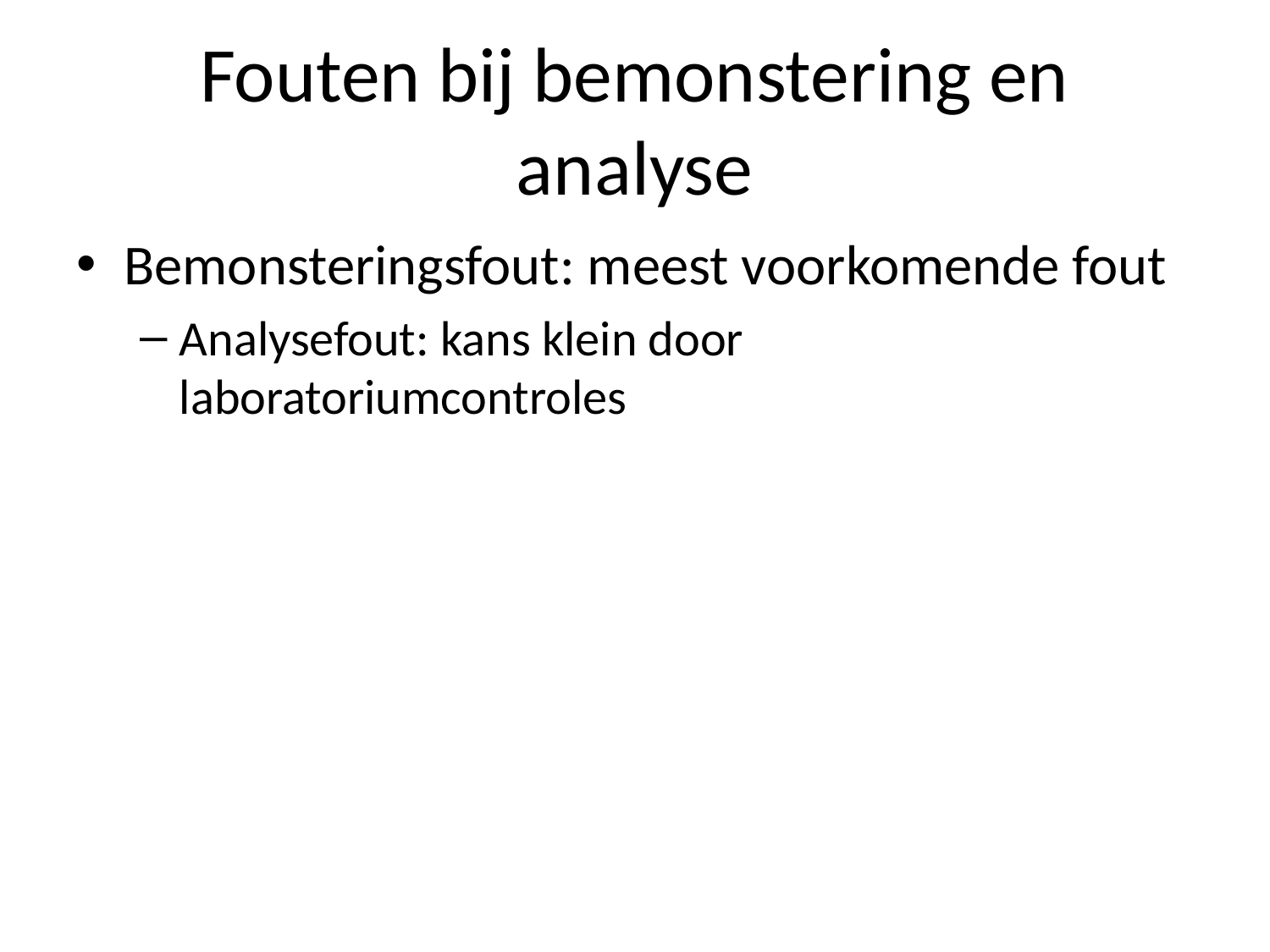

# Fouten bij bemonstering en analyse
Bemonsteringsfout: meest voorkomende fout
Analysefout: kans klein door laboratoriumcontroles